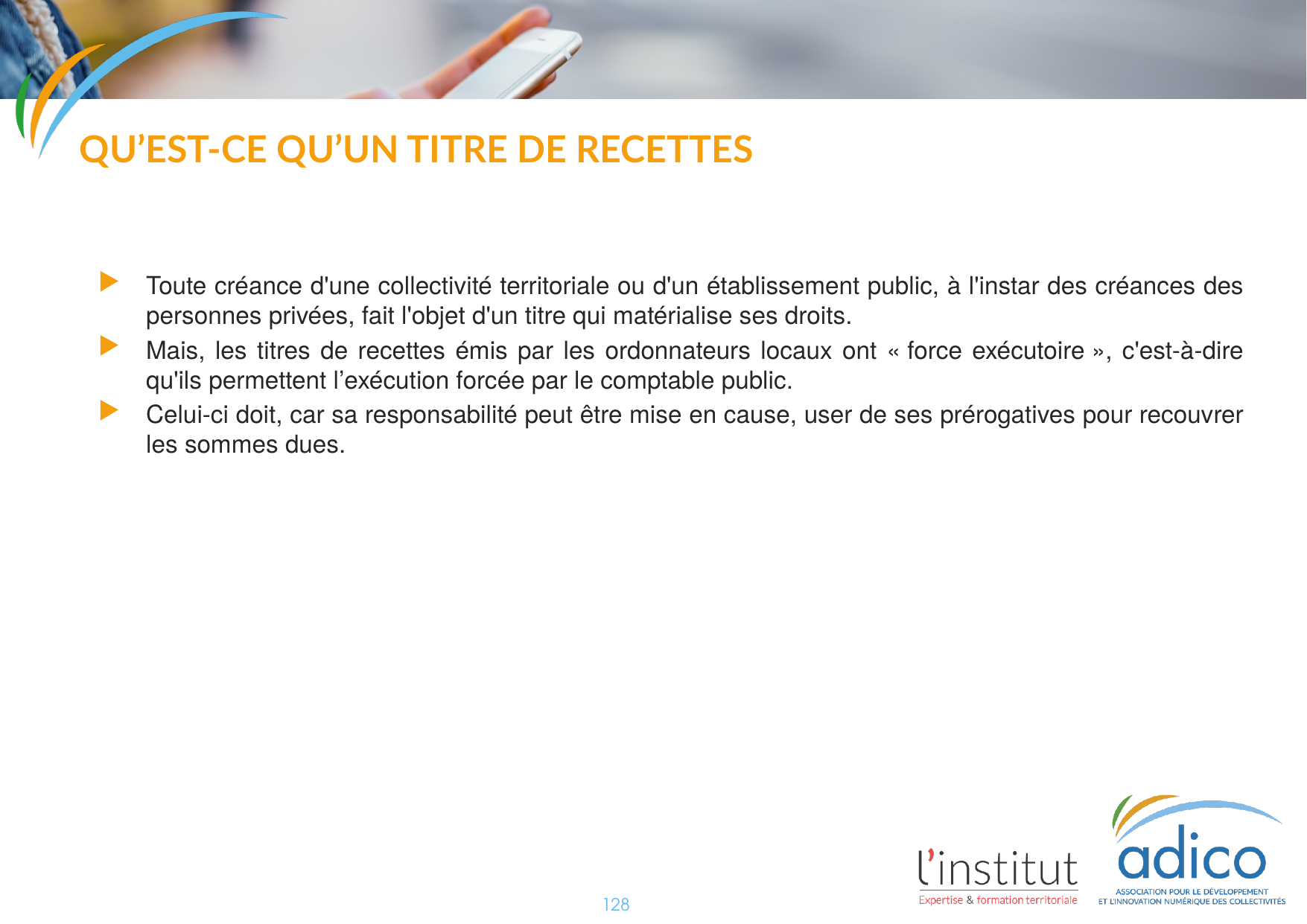

# Qu’est-ce qu’un titre de recettes
Toute créance d'une collectivité territoriale ou d'un établissement public, à l'instar des créances des personnes privées, fait l'objet d'un titre qui matérialise ses droits.
Mais, les titres de recettes émis par les ordonnateurs locaux ont « force exécutoire », c'est-à-dire qu'ils permettent l’exécution forcée par le comptable public.
Celui-ci doit, car sa responsabilité peut être mise en cause, user de ses prérogatives pour recouvrer les sommes dues.